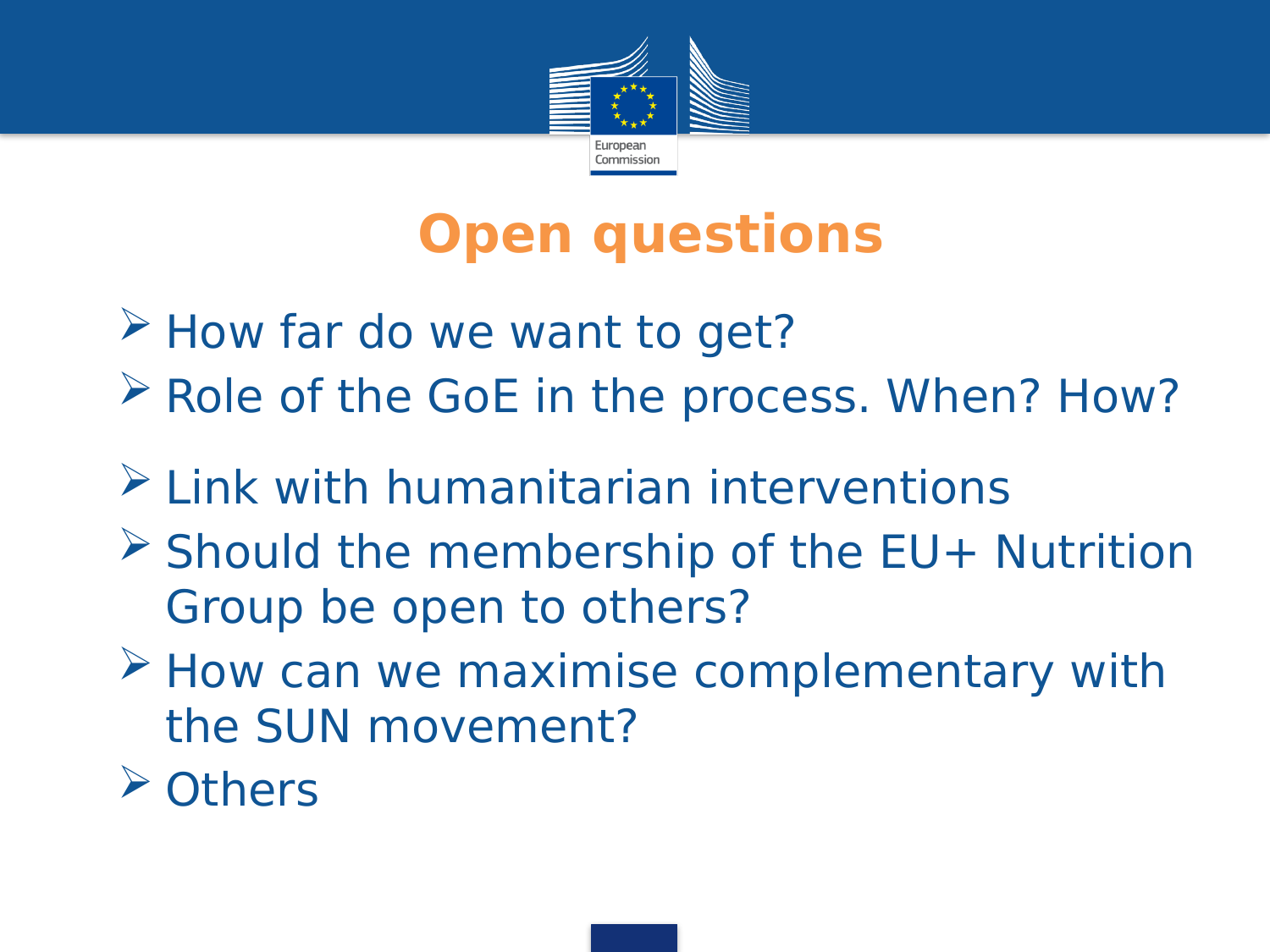

# Open questions
How far do we want to get?
Role of the GoE in the process. When? How?
Link with humanitarian interventions
Should the membership of the EU+ Nutrition Group be open to others?
How can we maximise complementary with the SUN movement?
Others